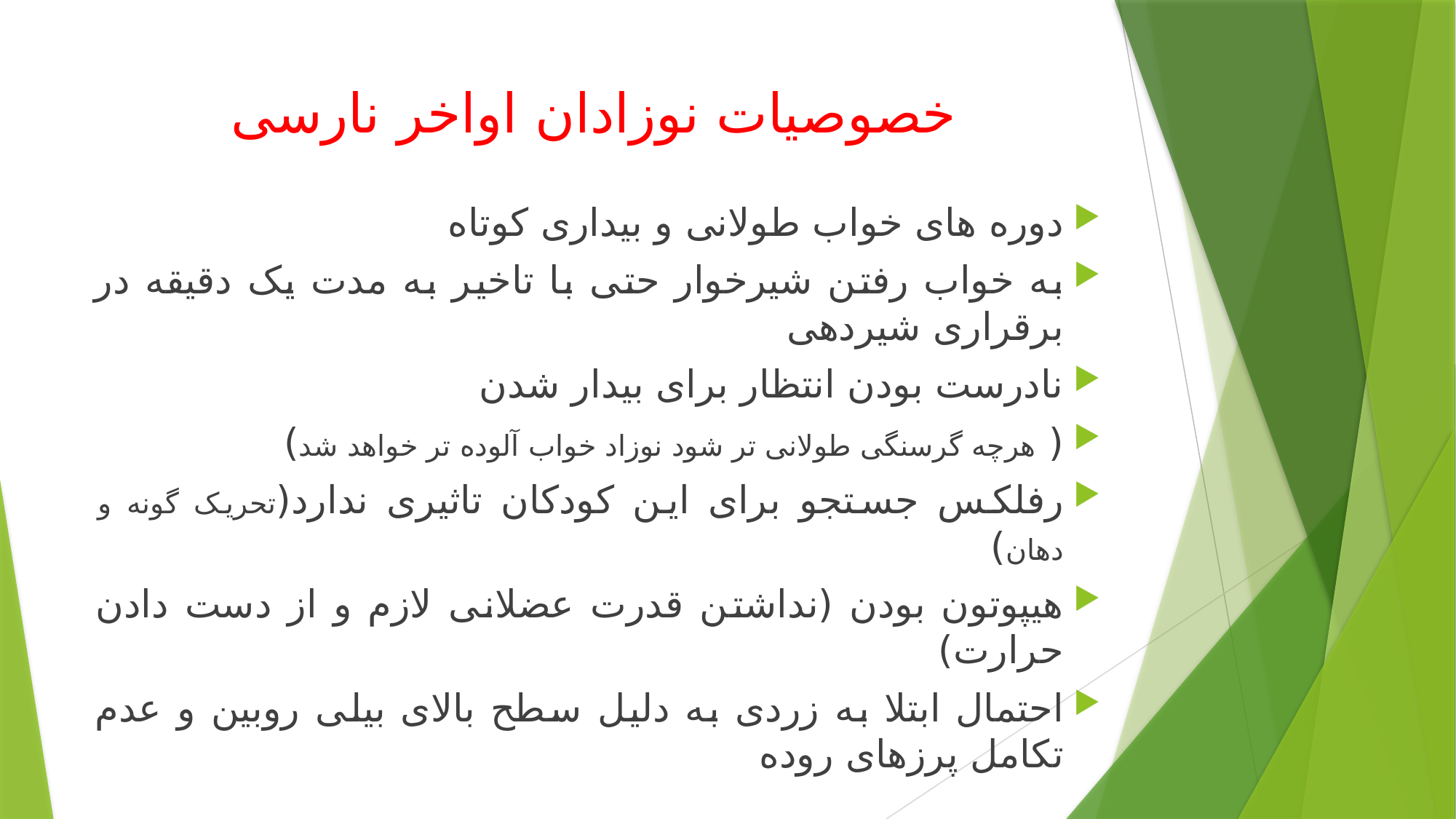

# خصوصیات نوزادان اواخر نارسی
دوره های خواب طولانی و بیداری کوتاه
به خواب رفتن شیرخوار حتی با تاخیر به مدت یک دقیقه در برقراری شیردهی
نادرست بودن انتظار برای بیدار شدن
( هرچه گرسنگی طولانی تر شود نوزاد خواب آلوده تر خواهد شد)
رفلکس جستجو برای این کودکان تاثیری ندارد(تحریک گونه و دهان)
هیپوتون بودن (نداشتن قدرت عضلانی لازم و از دست دادن حرارت)
احتمال ابتلا به زردی به دلیل سطح بالای بیلی روبین و عدم تکامل پرزهای روده